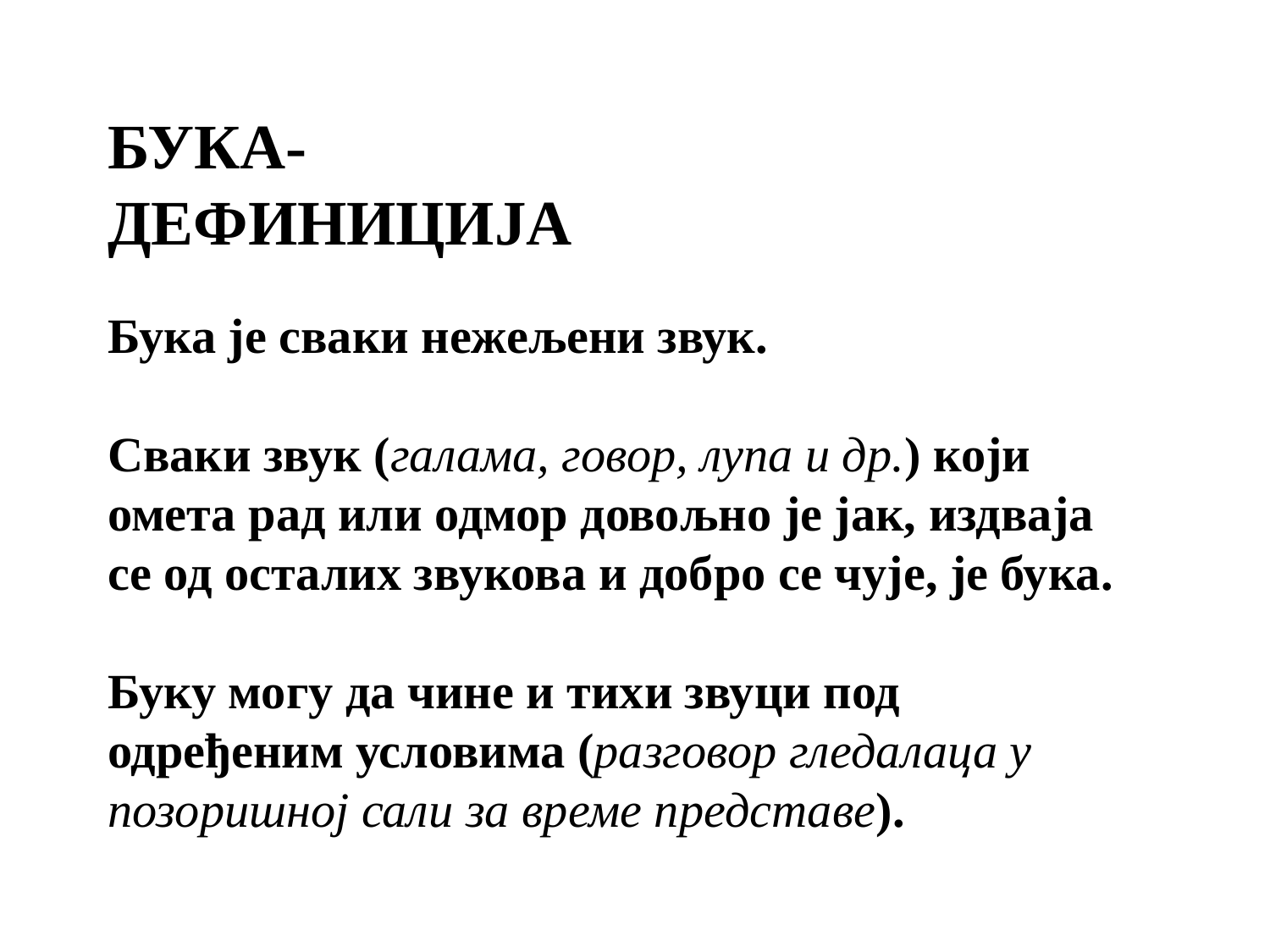

БУКА-ДЕФИНИЦИЈА
Бука је сваки нежељени звук.

Сваки звук (галама, говор, лупа и др.) који омета рад или одмор довољно је јак, издваја се од осталих звукова и добро се чује, је бука.

Буку могу да чине и тихи звуци под одређеним условима (разговор гледалаца у позоришној сали за време представе).